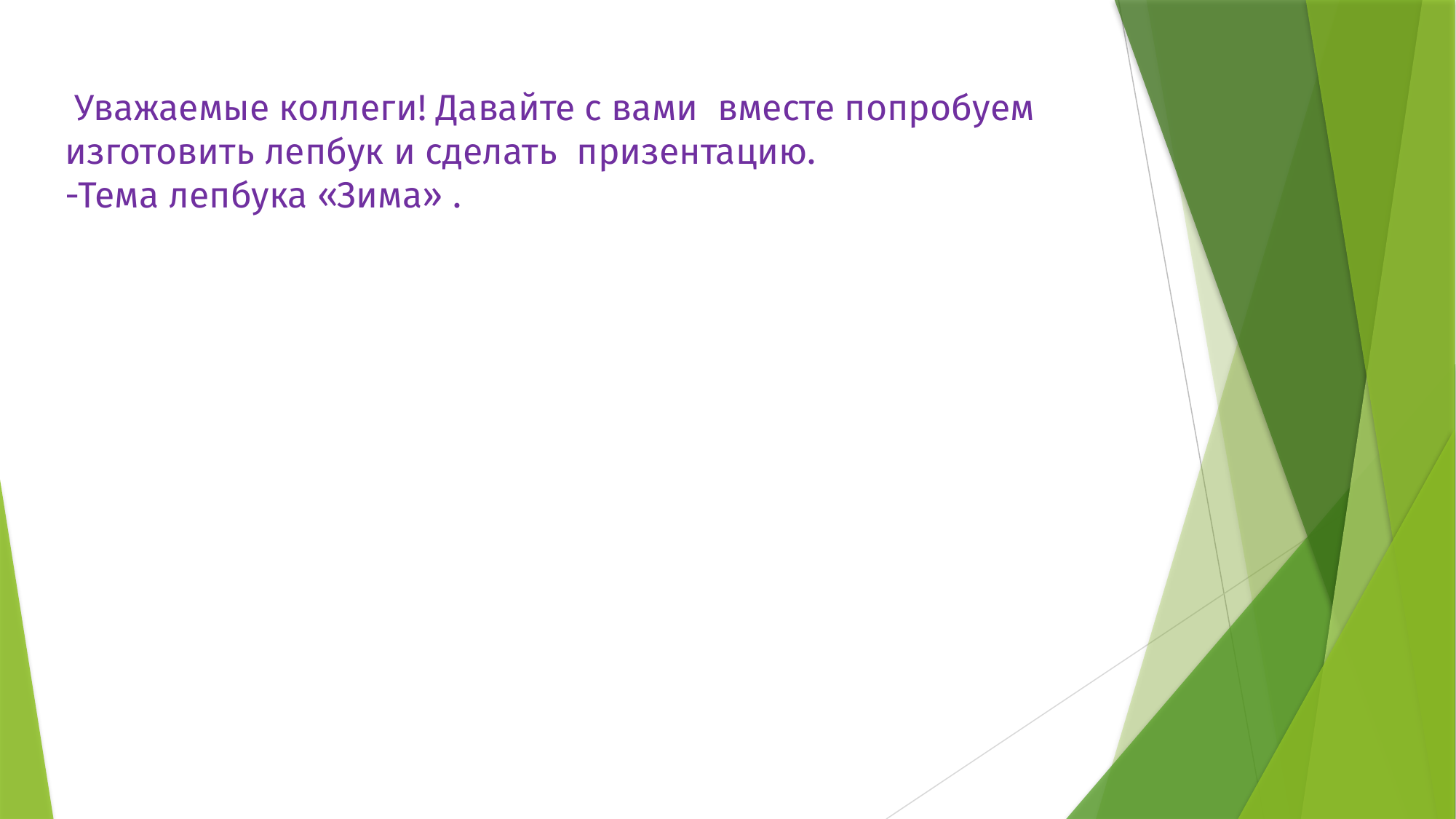

Уважаемые коллеги! Давайте с вами  вместе попробуем  изготовить лепбук и сделать  призентацию.
-Тема лепбука «Зима» .